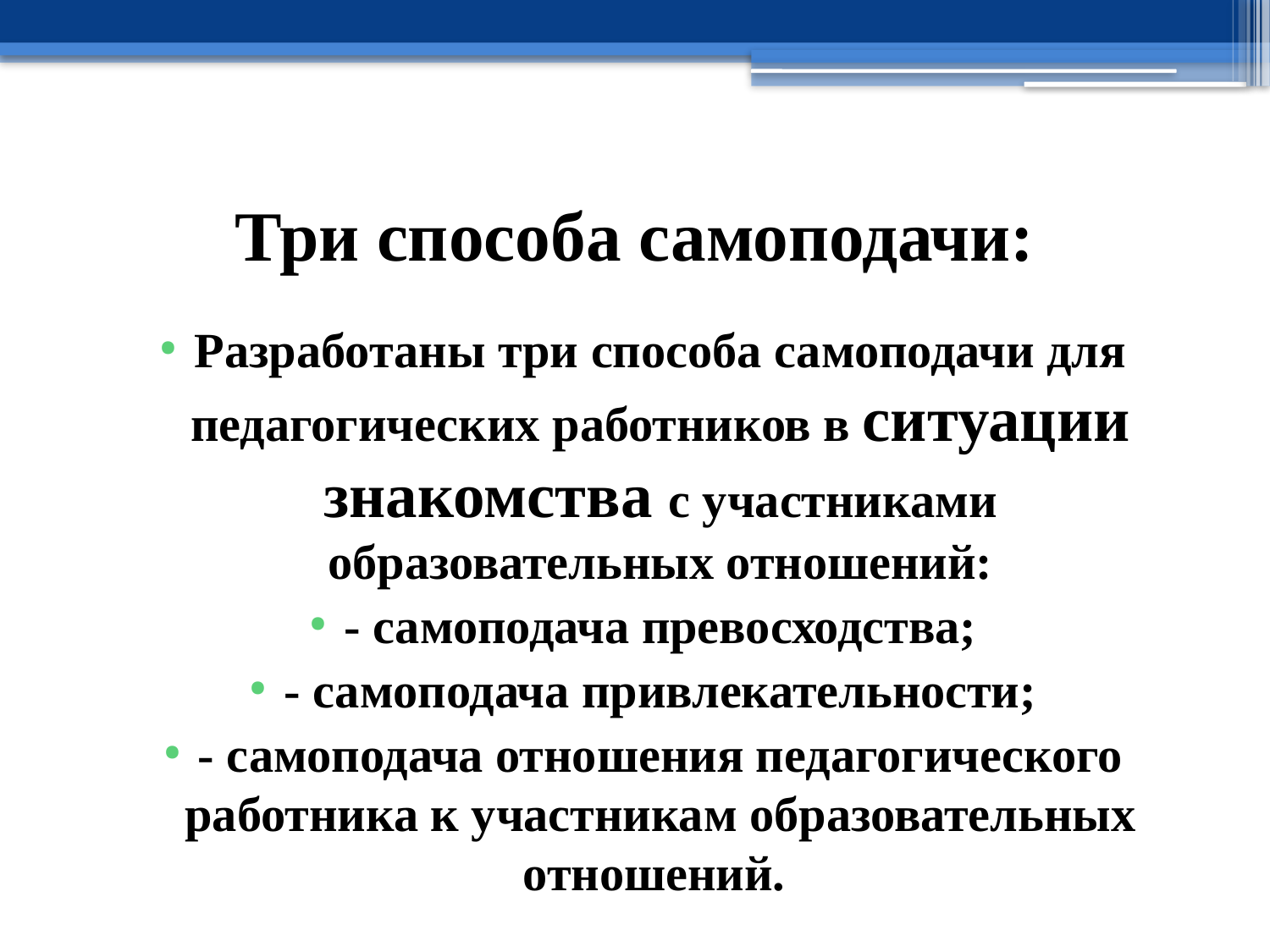

# Три способа самоподачи:
Разработаны три способа самоподачи для педагогических работников в ситуации знакомства с участниками образовательных отношений:
- самоподача превосходства;
- самоподача привлекательности;
- самоподача отношения педагогического работника к участникам образовательных отношений.